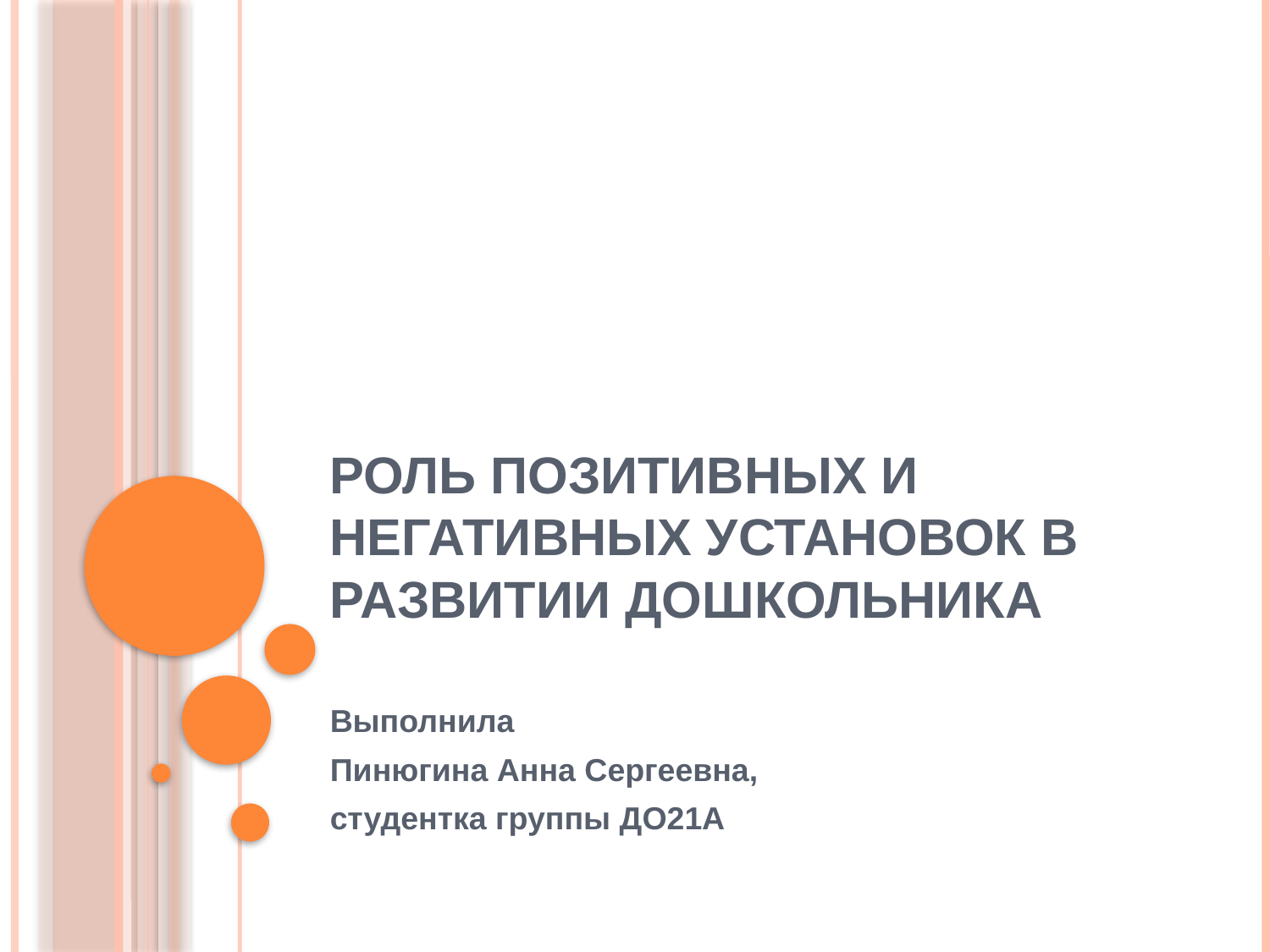

# Роль позитивных и негативных установок в развитии дошкольника
Выполнила
Пинюгина Анна Сергеевна,
студентка группы ДО21А